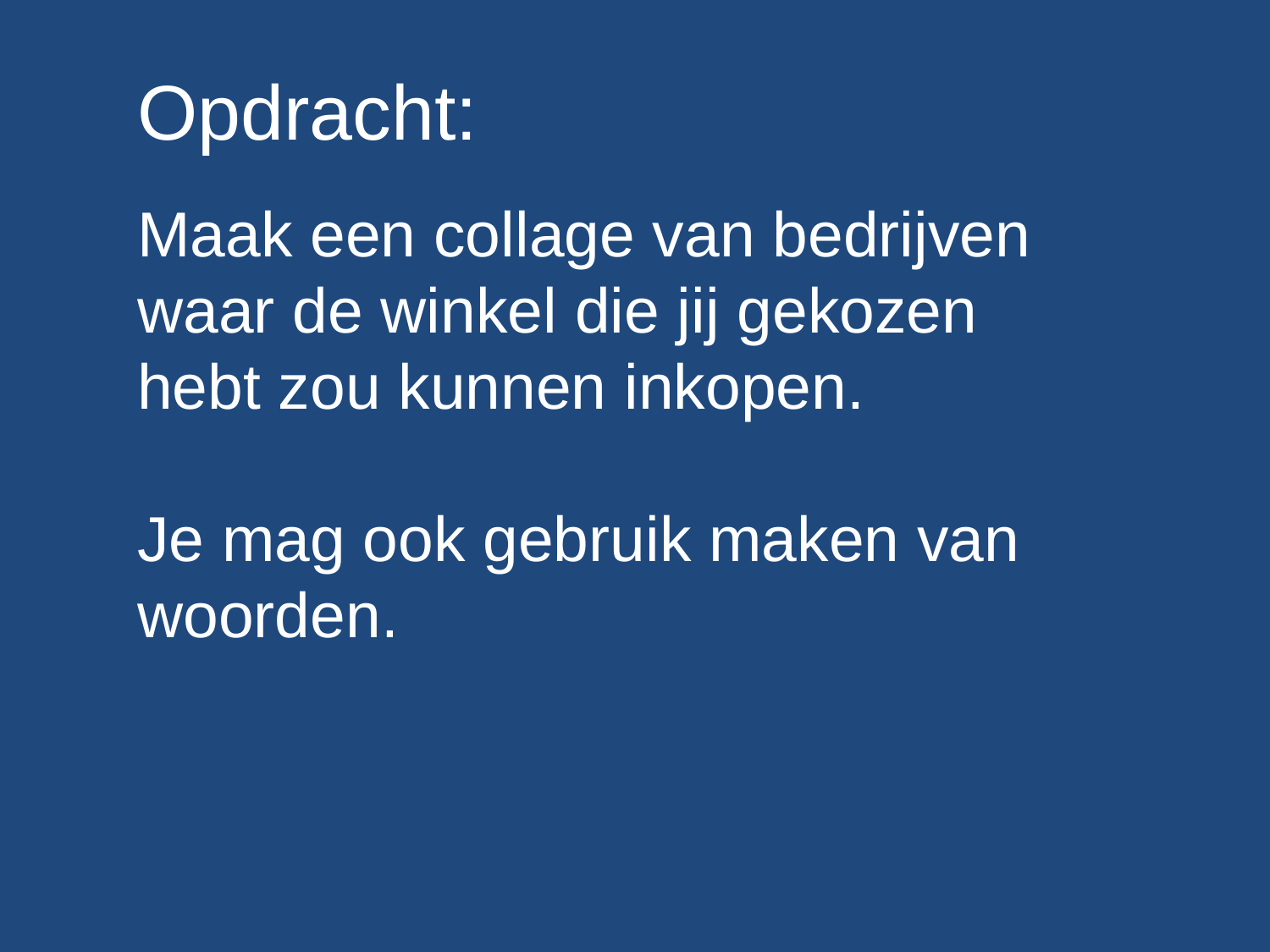

Opdracht:

Maak een collage van bedrijven waar de winkel die jij gekozen hebt zou kunnen inkopen.

Je mag ook gebruik maken van woorden.